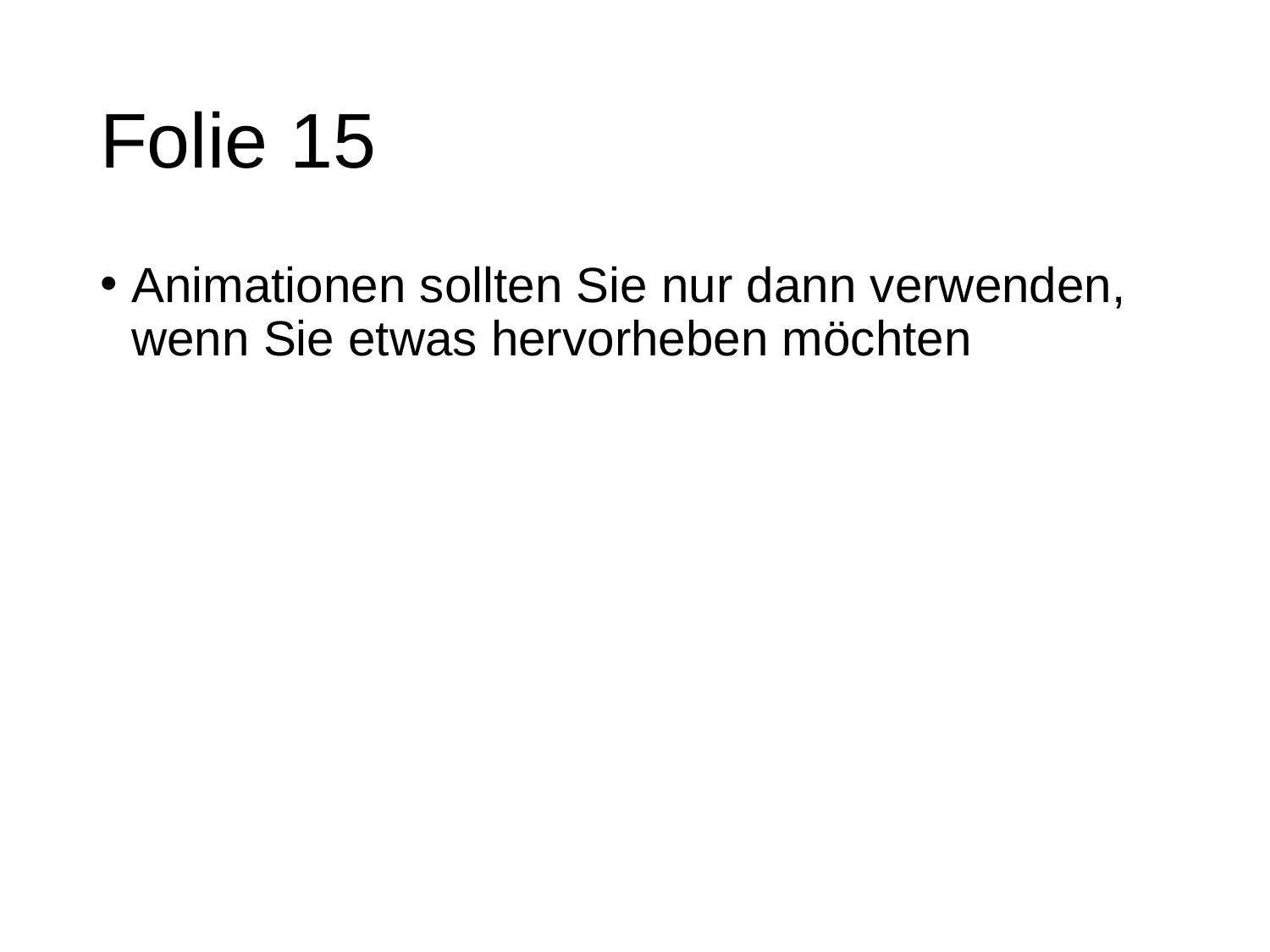

# Folie 15
Animationen sollten Sie nur dann verwenden, wenn Sie etwas hervorheben möchten